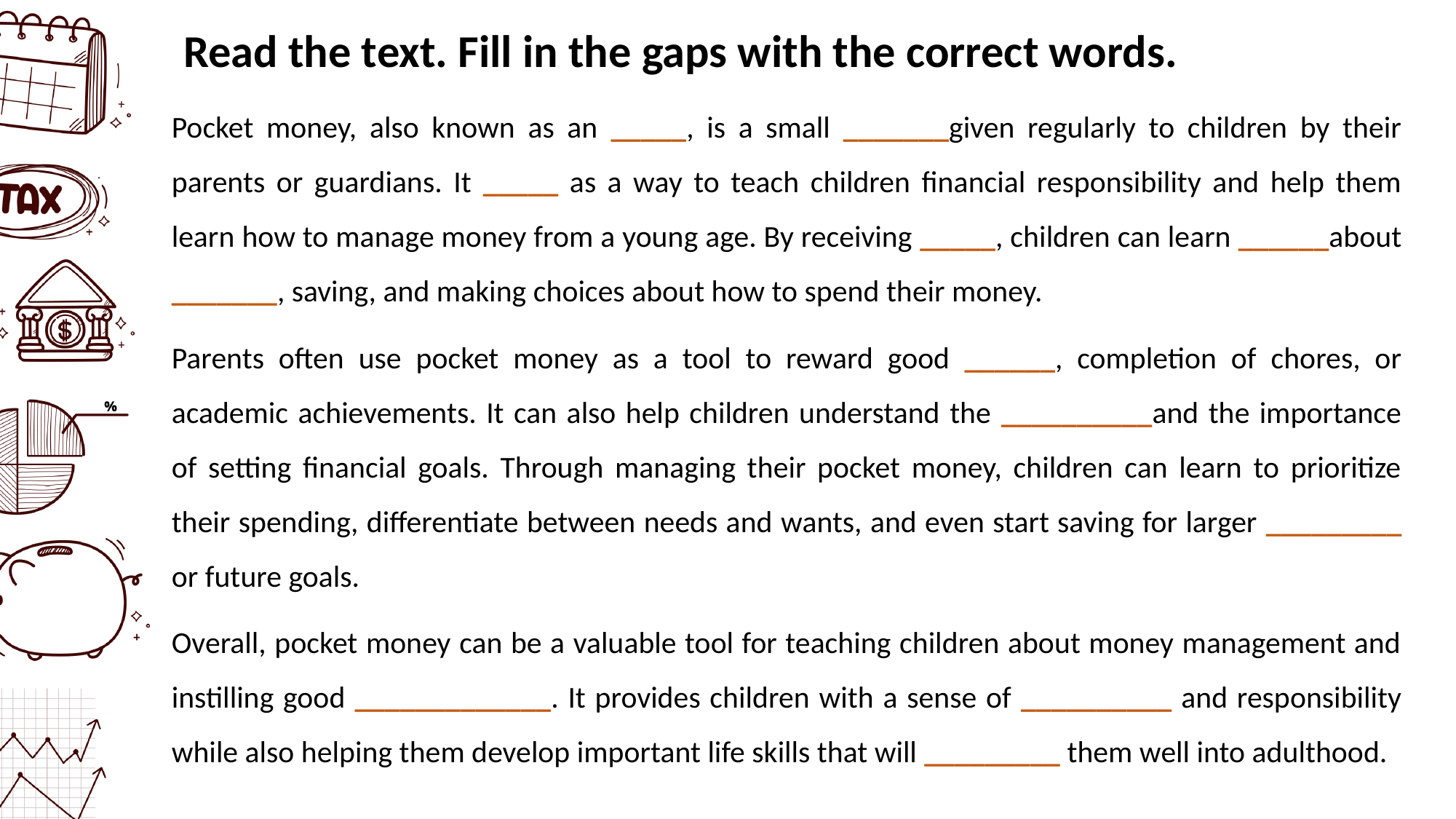

# Read the text. Fill in the gaps with the correct words.
Pocket money, also known as an _____, is a small _______given regularly to children by their parents or guardians. It _____ as a way to teach children financial responsibility and help them learn how to manage money from a young age. By receiving _____, children can learn ______about _______, saving, and making choices about how to spend their money.
Parents often use pocket money as a tool to reward good ______, completion of chores, or academic achievements. It can also help children understand the __________and the importance of setting financial goals. Through managing their pocket money, children can learn to prioritize their spending, differentiate between needs and wants, and even start saving for larger _________ or future goals.
Overall, pocket money can be a valuable tool for teaching children about money management and instilling good _____________. It provides children with a sense of __________ and responsibility while also helping them develop important life skills that will _________ them well into adulthood.